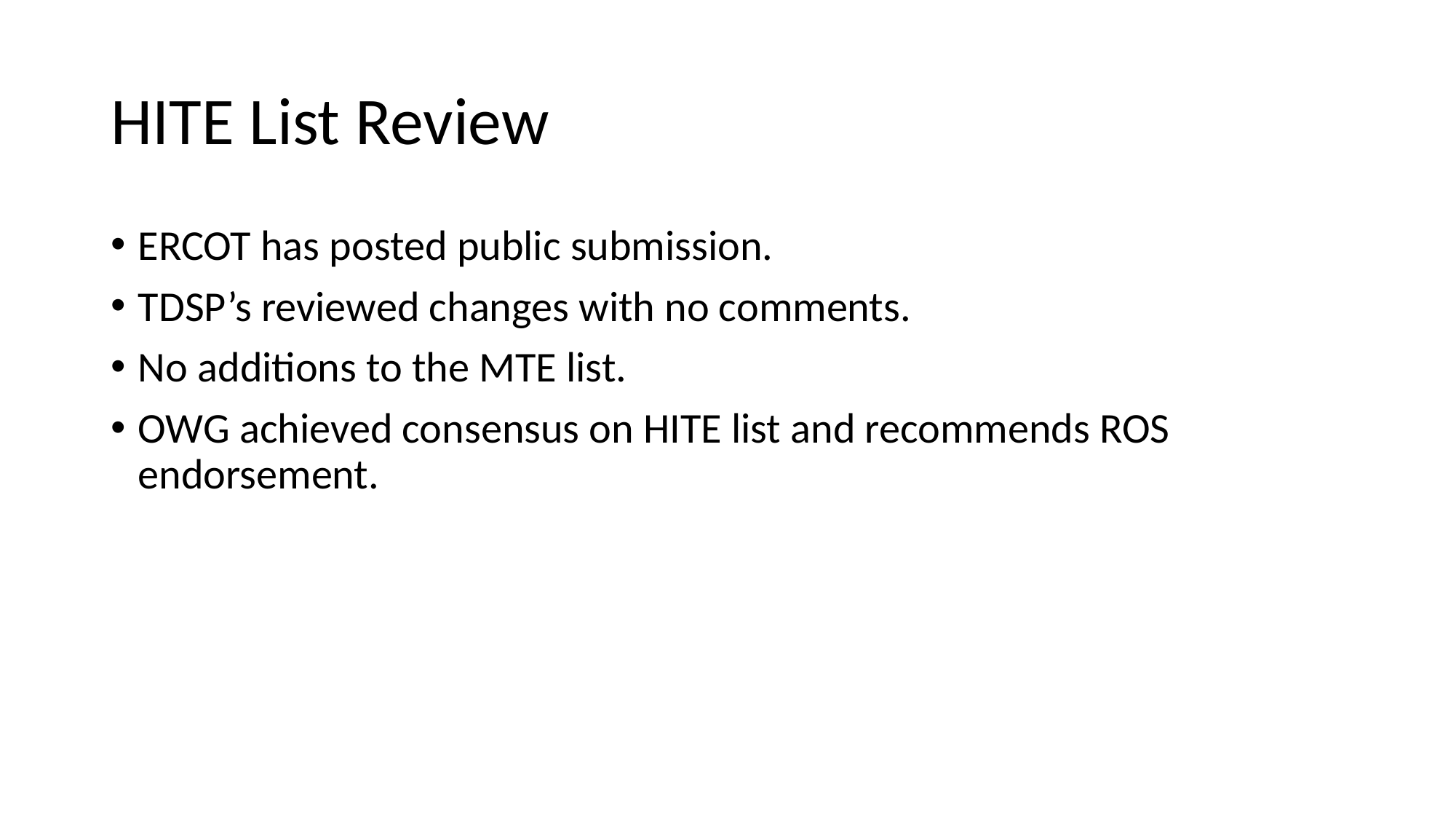

# HITE List Review
ERCOT has posted public submission.
TDSP’s reviewed changes with no comments.
No additions to the MTE list.
OWG achieved consensus on HITE list and recommends ROS endorsement.